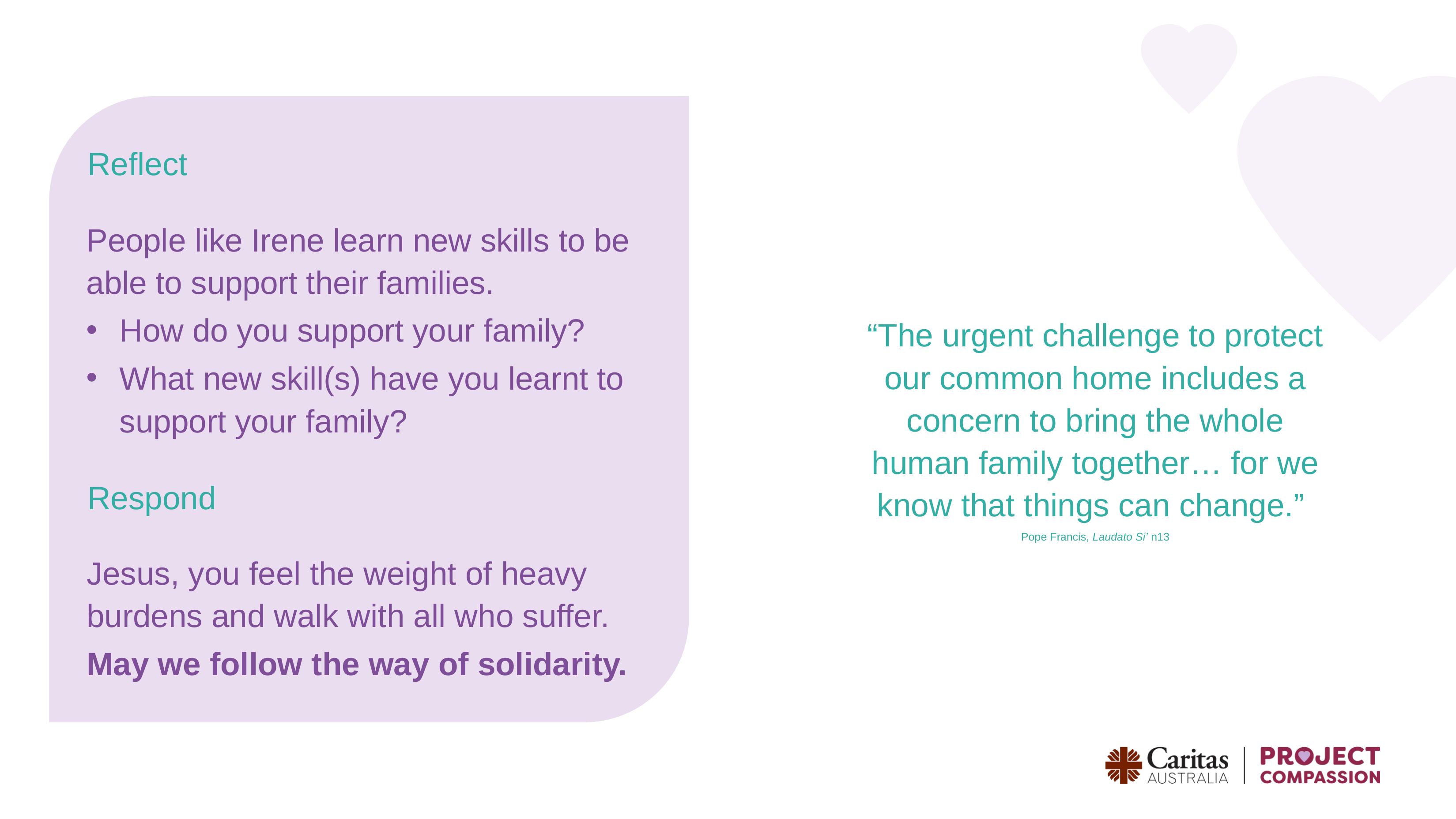

Reflect
People like Irene learn new skills to be able to support their families.
How do you support your family?
What new skill(s) have you learnt to support your family?
“The urgent challenge to protect our common home includes a concern to bring the whole human family together… for we know that things can change.”
Pope Francis, Laudato Si’ n13
Respond
Jesus, you feel the weight of heavy burdens and walk with all who suffer.
May we follow the way of solidarity.